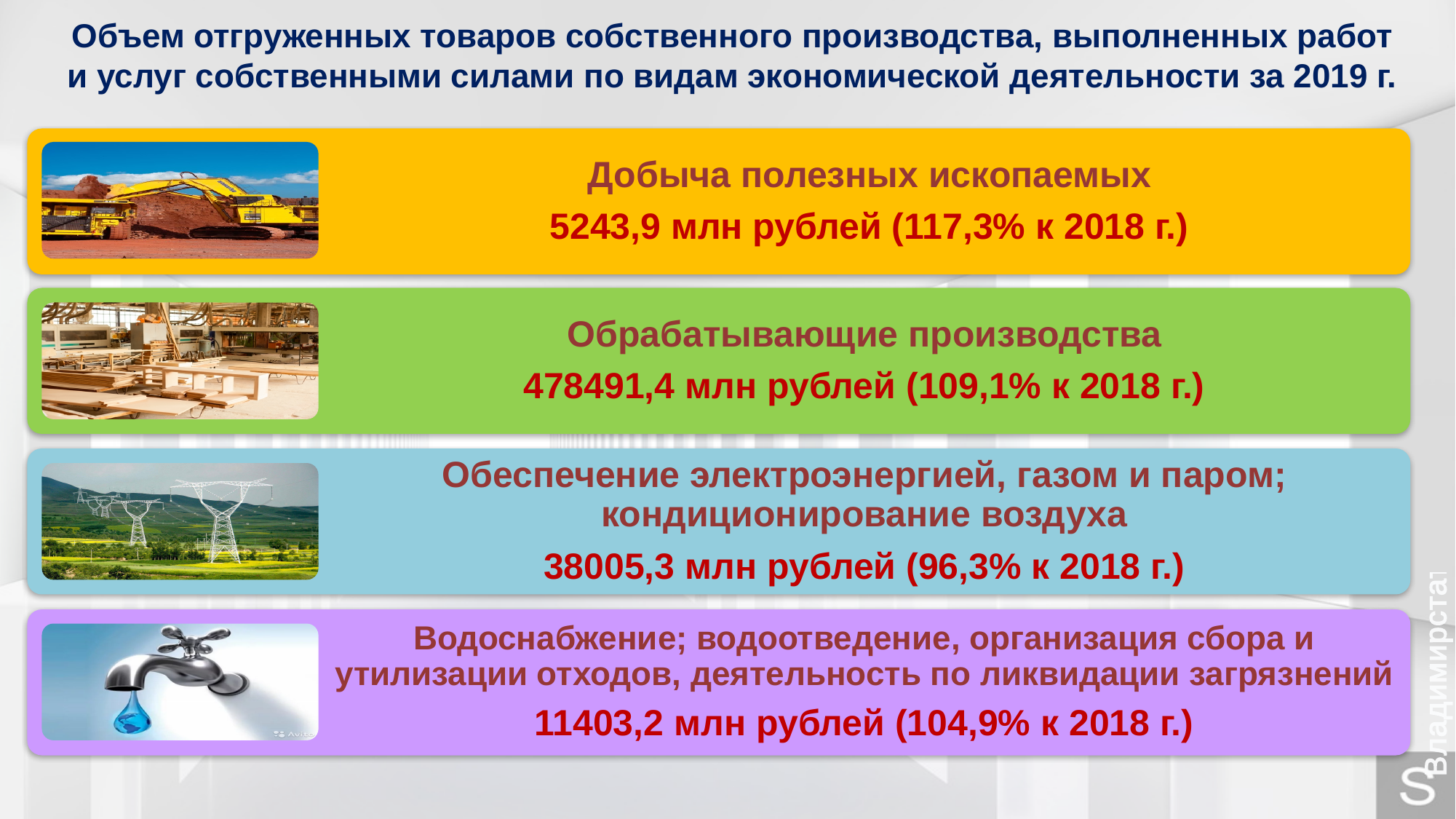

Объем отгруженных товаров собственного производства, выполненных работ и услуг собственными силами по видам экономической деятельности за 2019 г.
 Добыча полезных ископаемых
 5243,9 млн рублей (117,3% к 2018 г.)
Обрабатывающие производства
478491,4 млн рублей (109,1% к 2018 г.)
Обеспечение электроэнергией, газом и паром; кондиционирование воздуха
38005,3 млн рублей (96,3% к 2018 г.)
Водоснабжение; водоотведение, организация сбора и утилизации отходов, деятельность по ликвидации загрязнений
11403,2 млн рублей (104,9% к 2018 г.)
Владимирстат